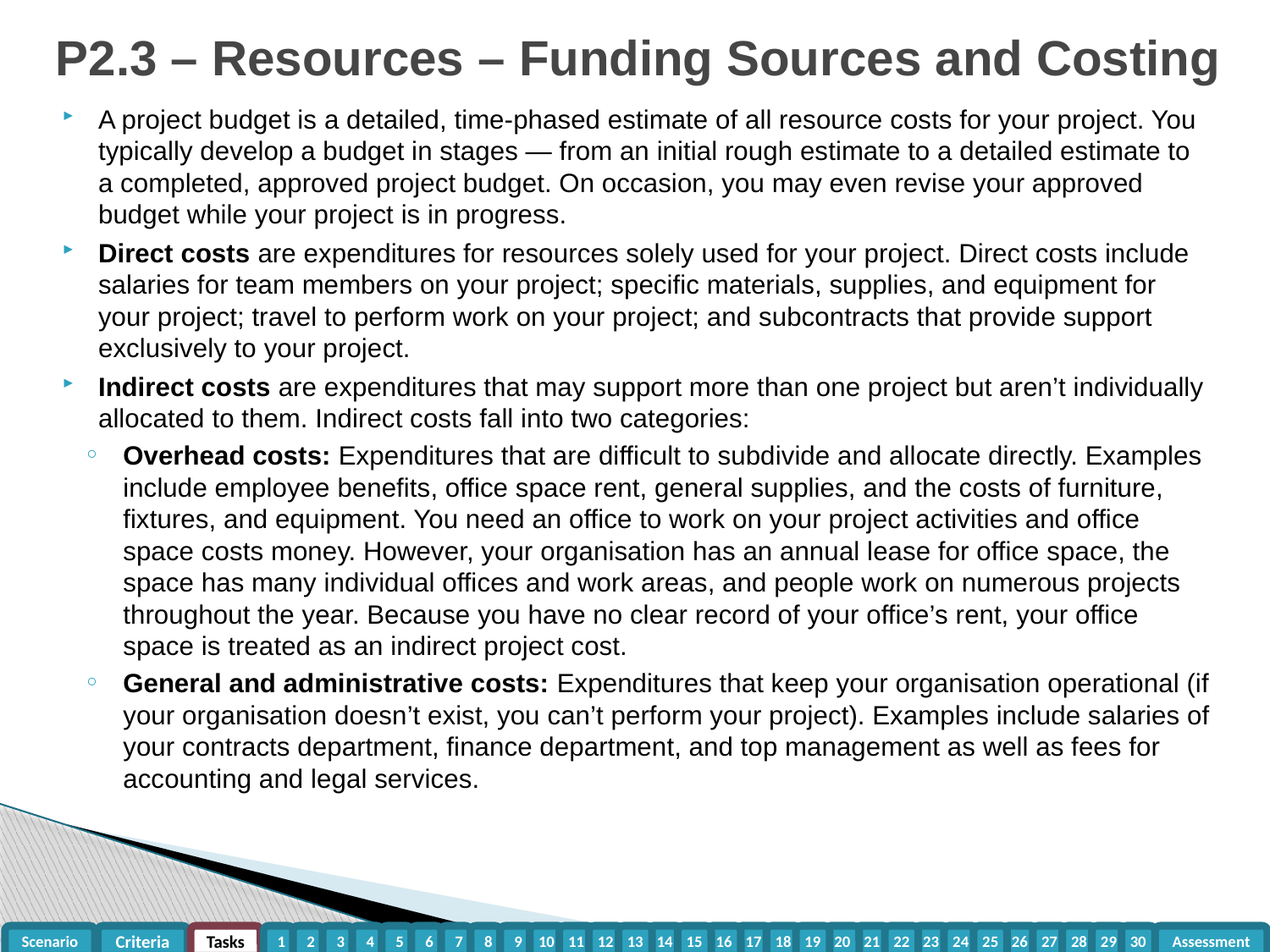

P2.3 – Resources – Funding Sources and Costing
A project budget is a detailed, time-phased estimate of all resource costs for your project. You typically develop a budget in stages — from an initial rough estimate to a detailed estimate to a completed, approved project budget. On occasion, you may even revise your approved budget while your project is in progress.
Direct costs are expenditures for resources solely used for your project. Direct costs include salaries for team members on your project; specific materials, supplies, and equipment for your project; travel to perform work on your project; and subcontracts that provide support exclusively to your project.
Indirect costs are expenditures that may support more than one project but aren’t individually allocated to them. Indirect costs fall into two categories:
Overhead costs: Expenditures that are difficult to subdivide and allocate directly. Examples include employee benefits, office space rent, general supplies, and the costs of furniture, fixtures, and equipment. You need an office to work on your project activities and office space costs money. However, your organisation has an annual lease for office space, the space has many individual offices and work areas, and people work on numerous projects throughout the year. Because you have no clear record of your office’s rent, your office space is treated as an indirect project cost.
General and administrative costs: Expenditures that keep your organisation operational (if your organisation doesn’t exist, you can’t perform your project). Examples include salaries of your contracts department, finance department, and top management as well as fees for accounting and legal services.